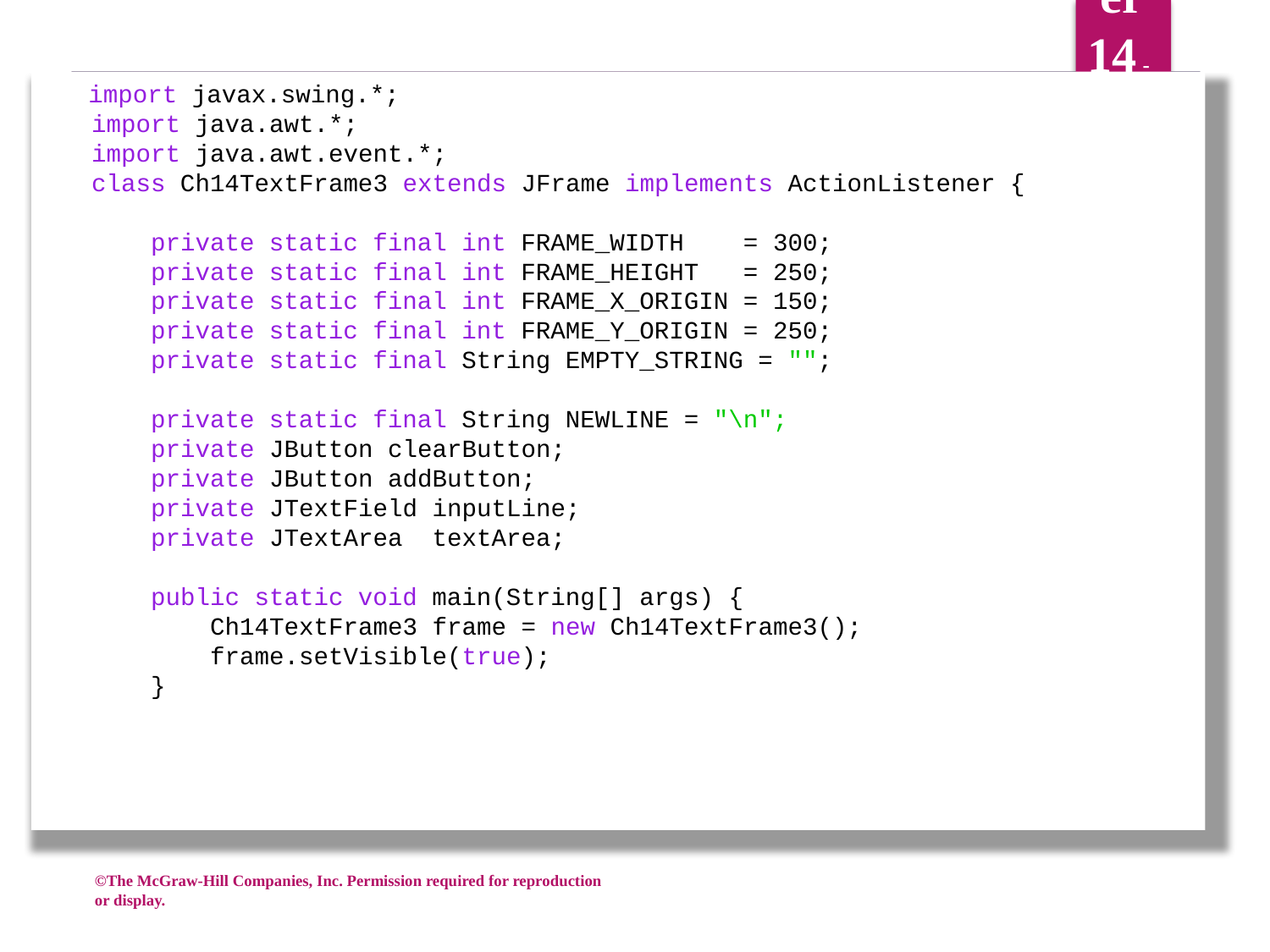

import javax.swing.*;
import java.awt.*;
import java.awt.event.*;
class Ch14TextFrame3 extends JFrame implements ActionListener {
    private static final int FRAME_WIDTH    = 300;
    private static final int FRAME_HEIGHT   = 250;
    private static final int FRAME_X_ORIGIN = 150;
    private static final int FRAME_Y_ORIGIN = 250;
    private static final String EMPTY_STRING = "";
    private static final String NEWLINE = "\n";
    private JButton clearButton;
    private JButton addButton;
    private JTextField inputLine;
    private JTextArea  textArea;
    public static void main(String[] args) {
        Ch14TextFrame3 frame = new Ch14TextFrame3();
        frame.setVisible(true);
    }

Chapter 14 - 30

©The McGraw-Hill Companies, Inc. Permission required for reproduction or display.